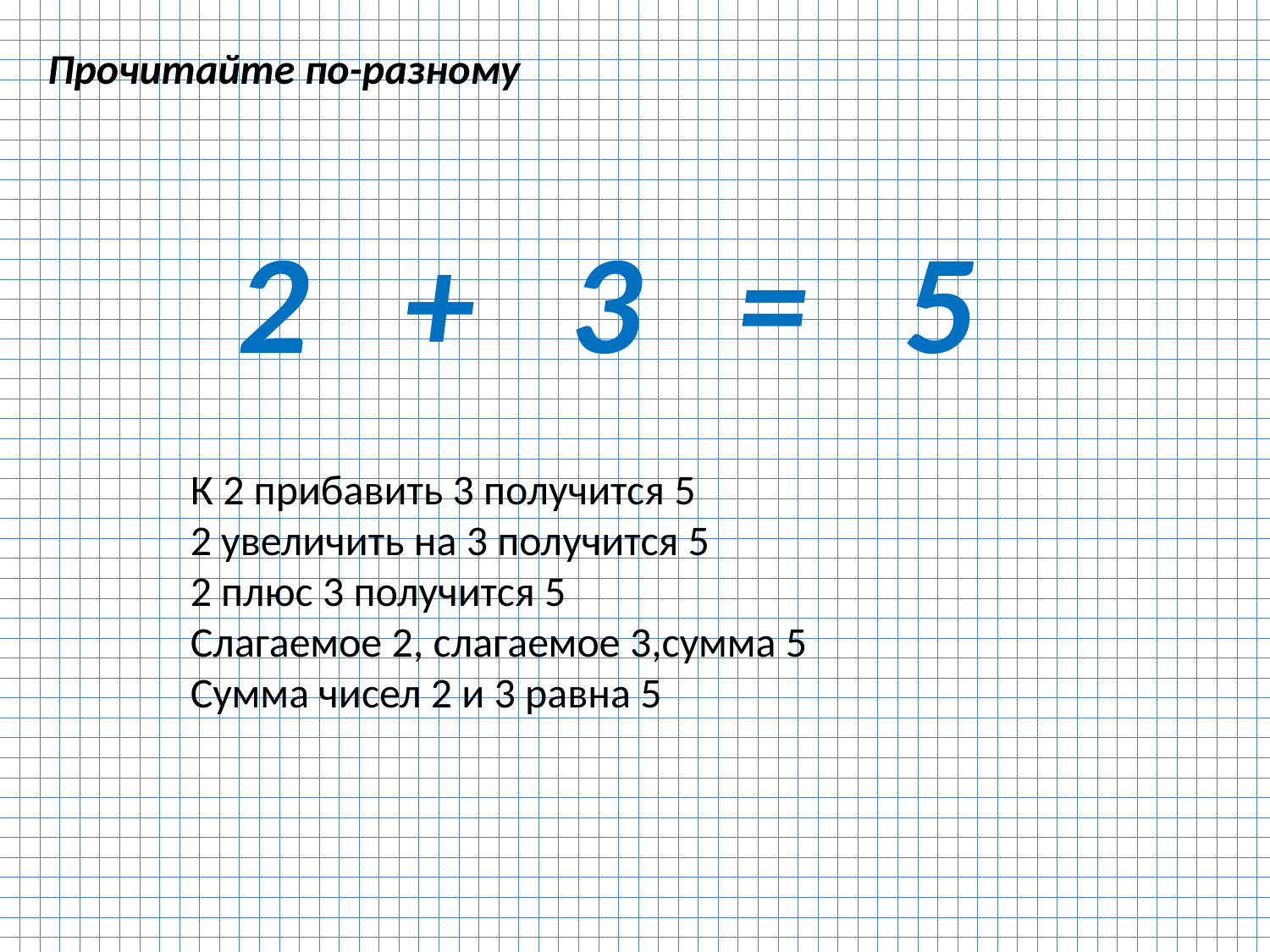

Прочитайте по-разному
2   +   3   =   5
К 2 прибавить 3 получится 5
2 увеличить на 3 получится 5
2 плюс 3 получится 5
Слагаемое 2, слагаемое 3,сумма 5
Сумма чисел 2 и 3 равна 5